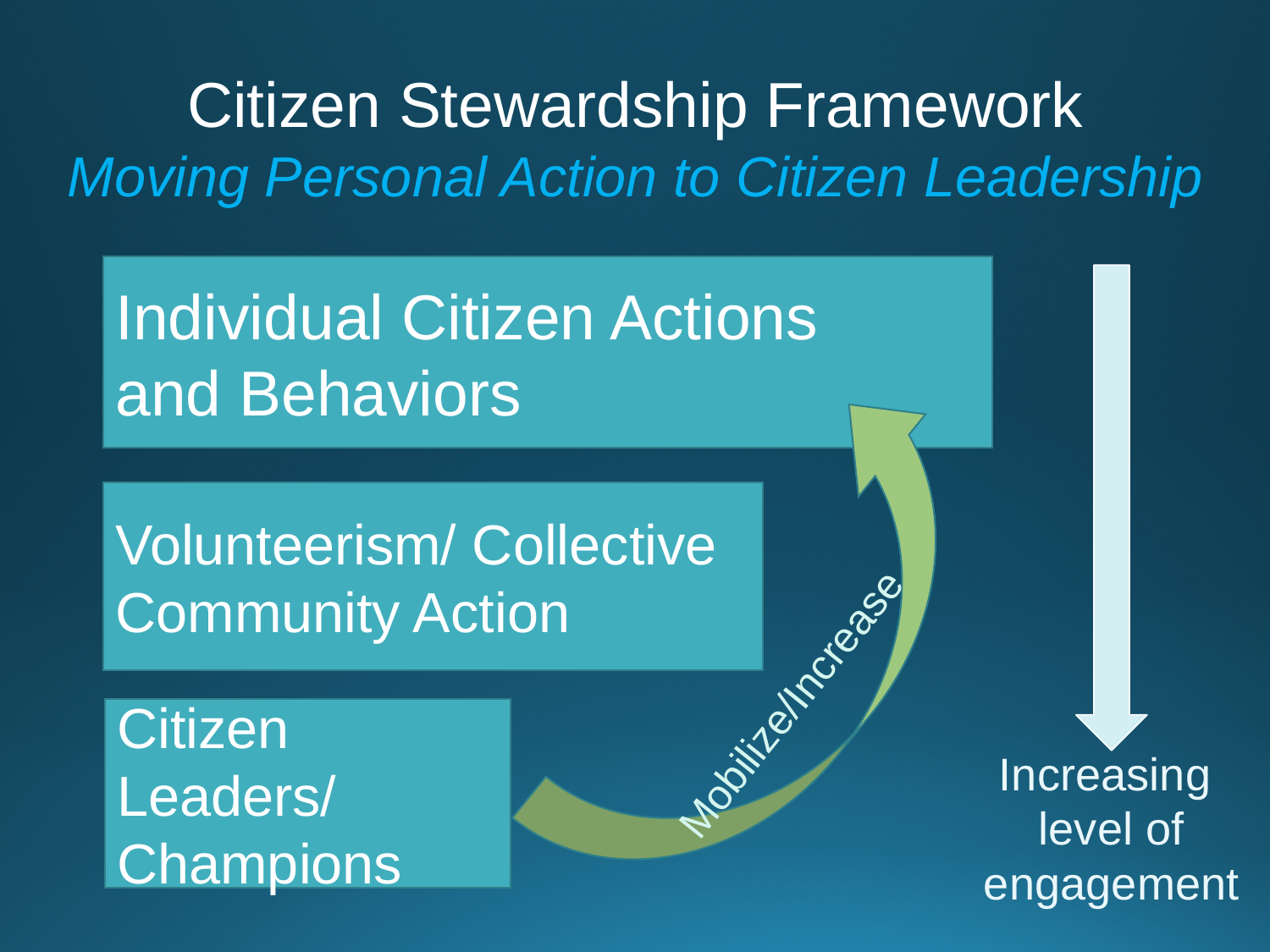

Citizen Stewardship Framework
Moving Personal Action to Citizen Leadership
Individual Citizen Actions
and Behaviors

Volunteerism/ Collective
Community Action
Mobilize/Increase
Citizen Leaders/ Champions
Increasing
level of engagement